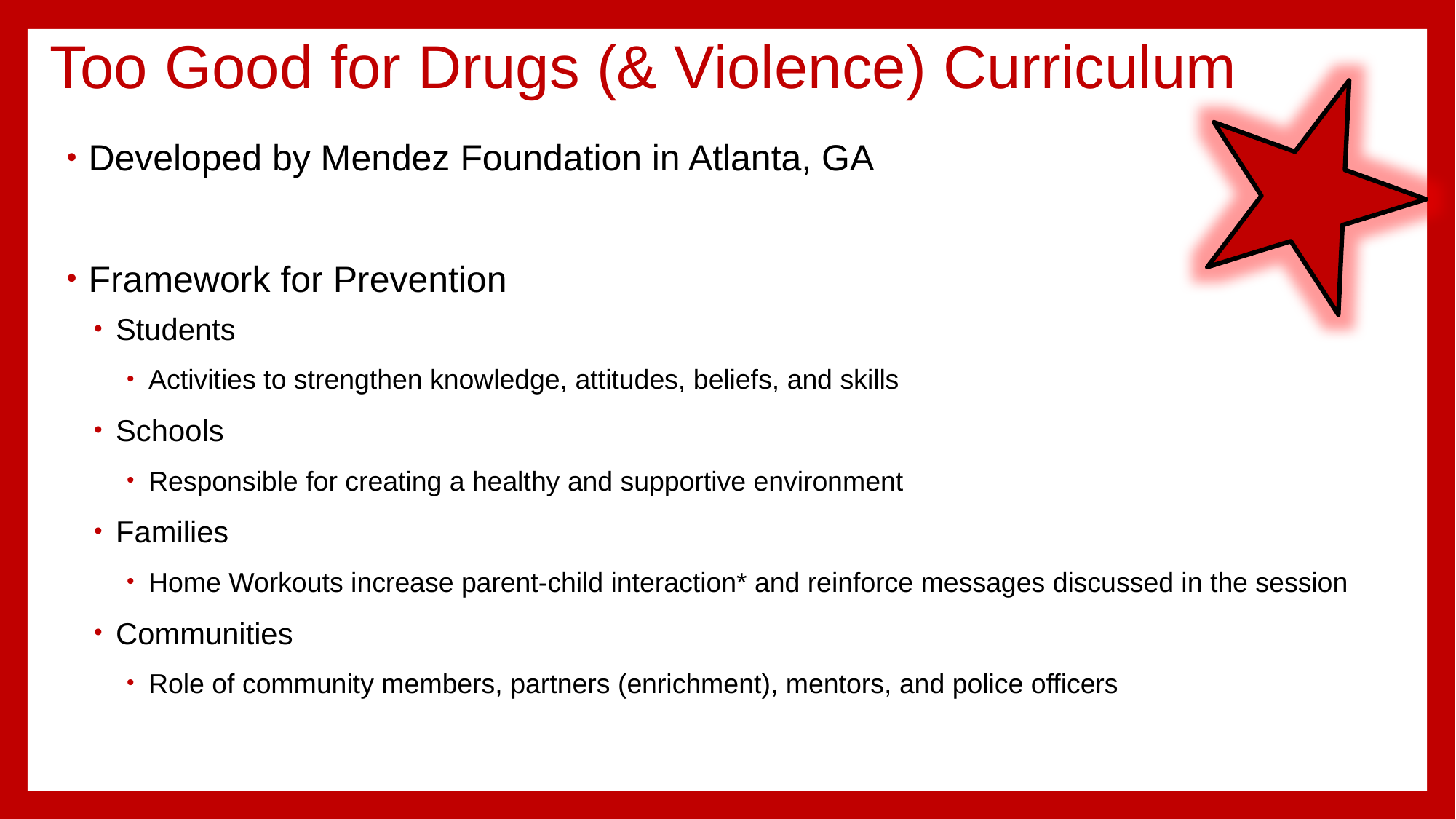

Too Good for Drugs (& Violence) Curriculum

Developed by Mendez Foundation in Atlanta, GA

Framework for Prevention
Students
Activities to strengthen knowledge, attitudes, beliefs, and skills
Schools
Responsible for creating a healthy and supportive environment
Families
Home Workouts increase parent-child interaction* and reinforce messages discussed in the session
Communities
Role of community members, partners (enrichment), mentors, and police officers